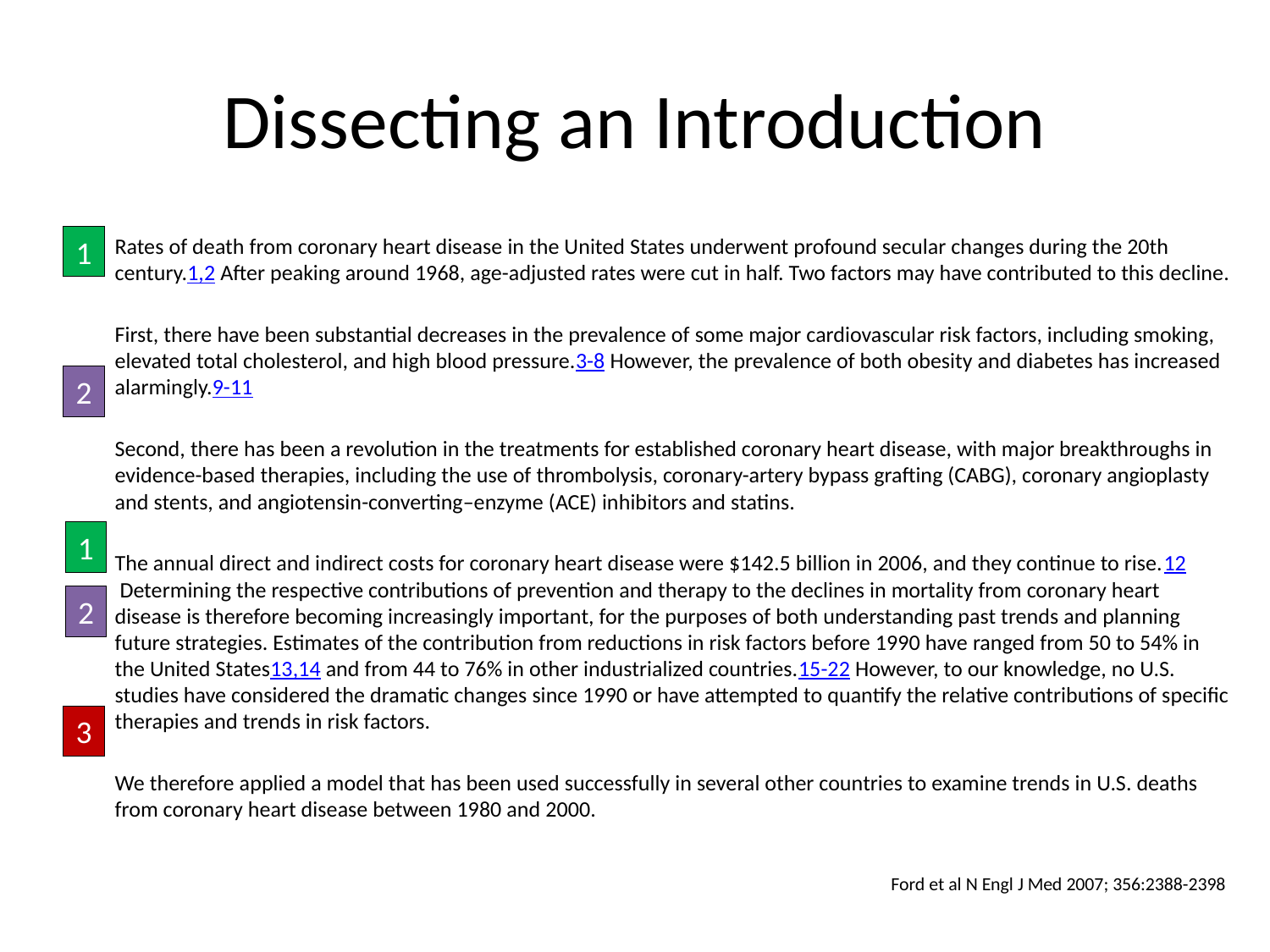

# Dissecting an Introduction
1
Rates of death from coronary heart disease in the United States underwent profound secular changes during the 20th century.1,2 After peaking around 1968, age-adjusted rates were cut in half. Two factors may have contributed to this decline.

First, there have been substantial decreases in the prevalence of some major cardiovascular risk factors, including smoking, elevated total cholesterol, and high blood pressure.3-8 However, the prevalence of both obesity and diabetes has increased alarmingly.9-11

Second, there has been a revolution in the treatments for established coronary heart disease, with major breakthroughs in evidence-based therapies, including the use of thrombolysis, coronary-artery bypass grafting (CABG), coronary angioplasty and stents, and angiotensin-converting–enzyme (ACE) inhibitors and statins.

The annual direct and indirect costs for coronary heart disease were $142.5 billion in 2006, and they continue to rise.12 Determining the respective contributions of prevention and therapy to the declines in mortality from coronary heart disease is therefore becoming increasingly important, for the purposes of both understanding past trends and planning future strategies. Estimates of the contribution from reductions in risk factors before 1990 have ranged from 50 to 54% in the United States13,14 and from 44 to 76% in other industrialized countries.15-22 However, to our knowledge, no U.S. studies have considered the dramatic changes since 1990 or have attempted to quantify the relative contributions of specific therapies and trends in risk factors.

We therefore applied a model that has been used successfully in several other countries to examine trends in U.S. deaths from coronary heart disease between 1980 and 2000.

2
1
2
3
Ford et al N Engl J Med 2007; 356:2388-2398